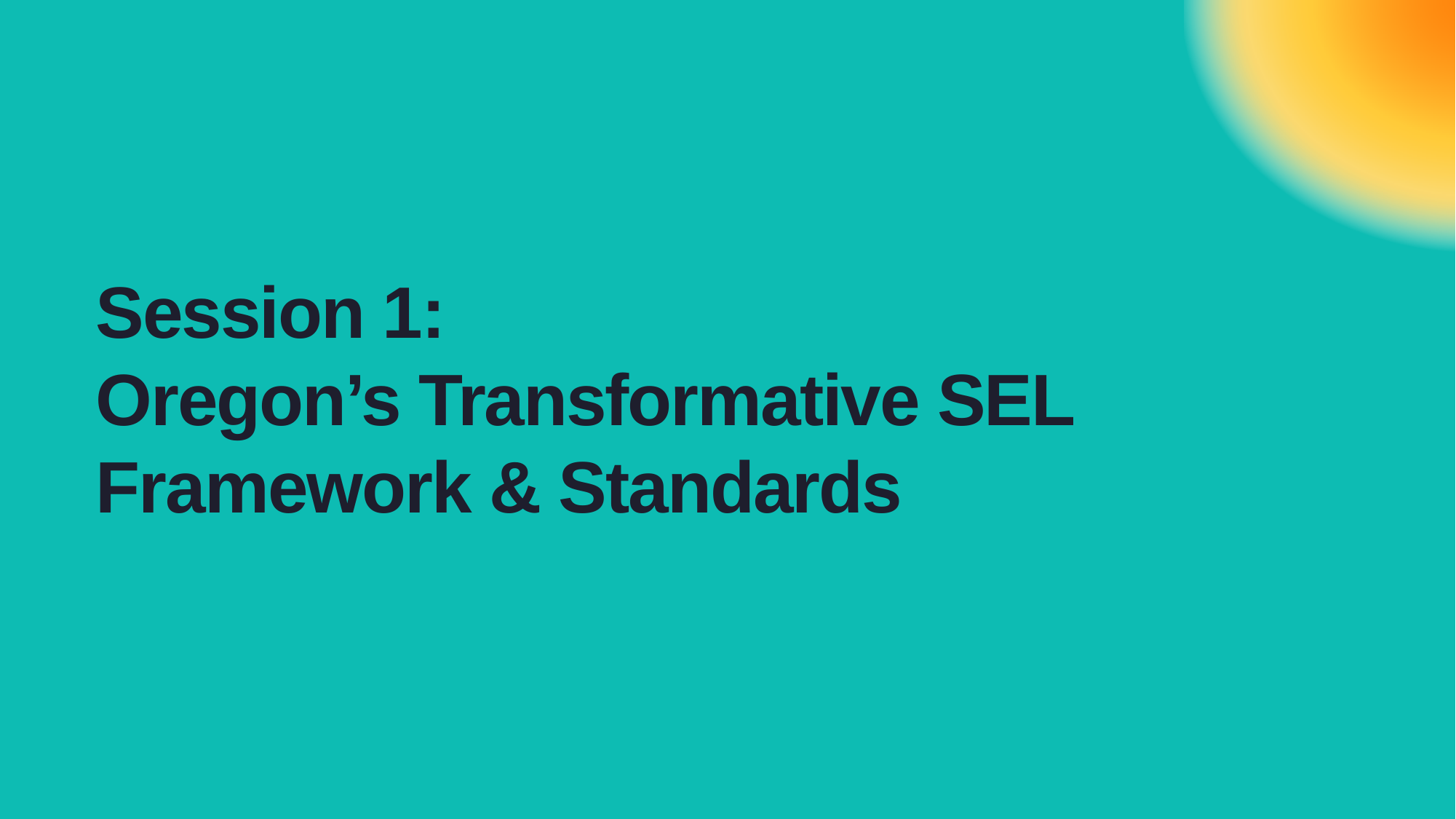

# Session 1: Oregon’s Transformative SEL Framework & Standards